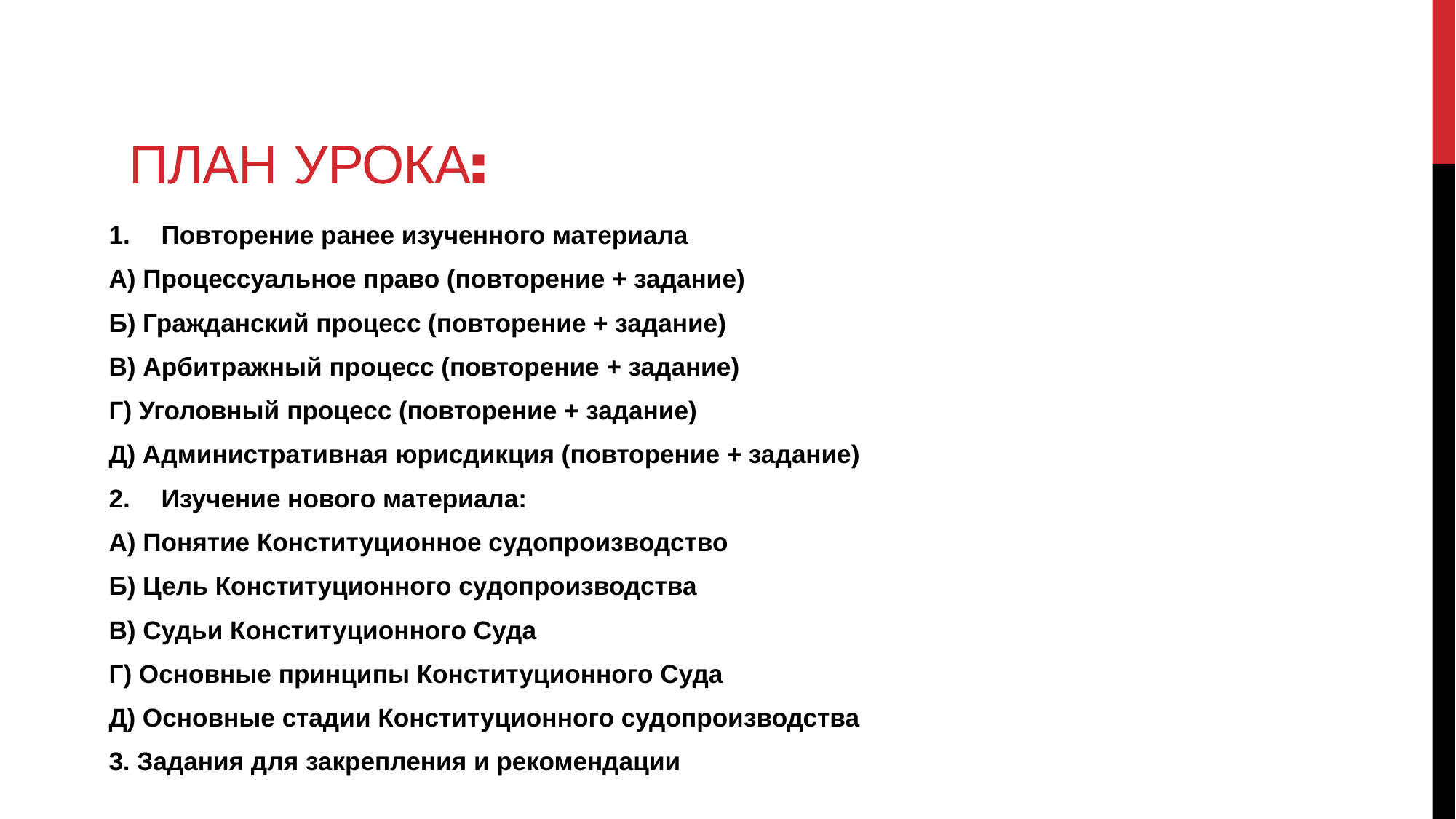

# План урока:
Повторение ранее изученного материала
А) Процессуальное право (повторение + задание)
Б) Гражданский процесс (повторение + задание)
В) Арбитражный процесс (повторение + задание)
Г) Уголовный процесс (повторение + задание)
Д) Административная юрисдикция (повторение + задание)
Изучение нового материала:
А) Понятие Конституционное судопроизводство
Б) Цель Конституционного судопроизводства
В) Судьи Конституционного Суда
Г) Основные принципы Конституционного Суда
Д) Основные стадии Конституционного судопроизводства
3. Задания для закрепления и рекомендации